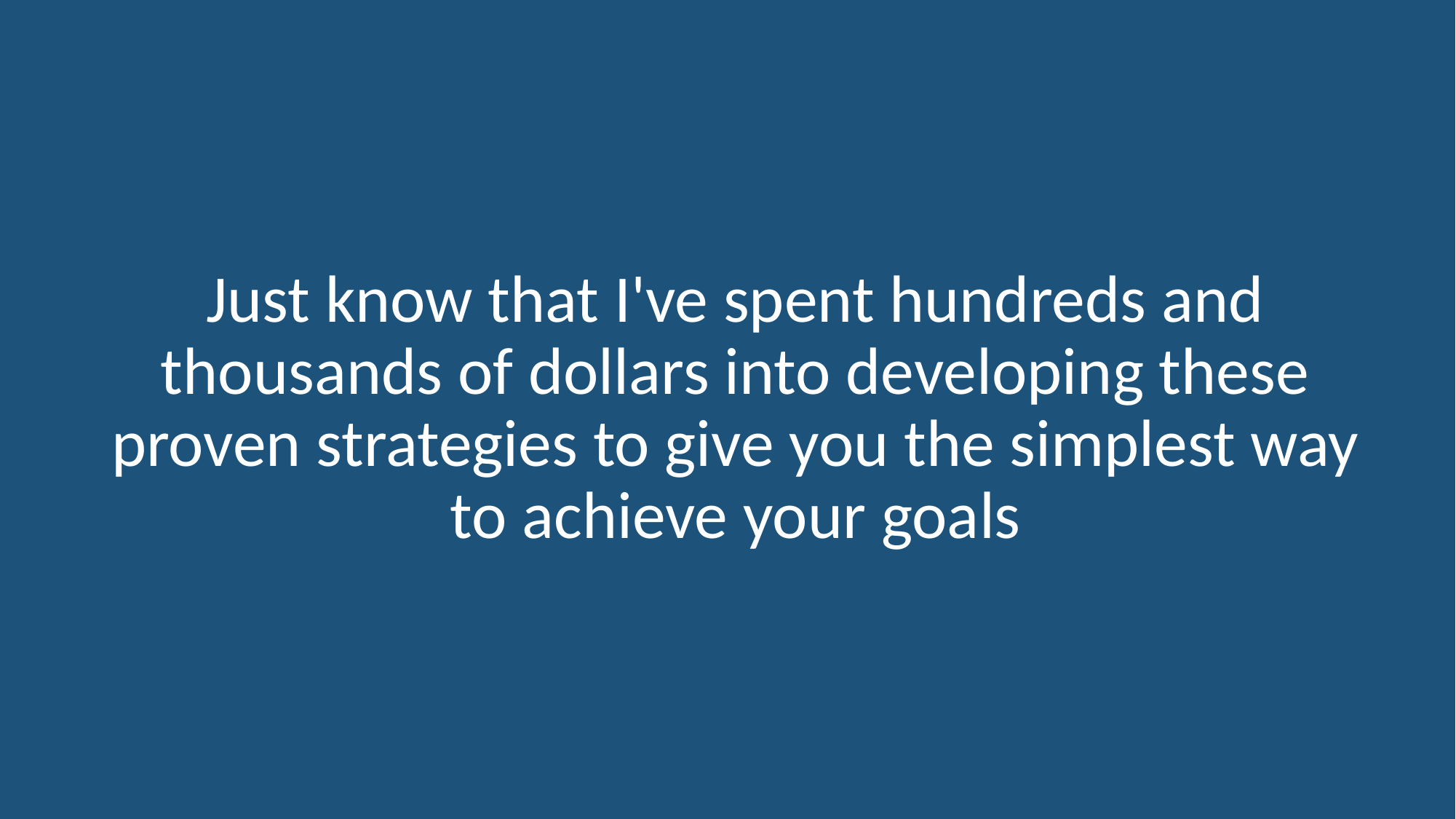

# Just know that I've spent hundreds and thousands of dollars into developing these proven strategies to give you the simplest way to achieve your goals